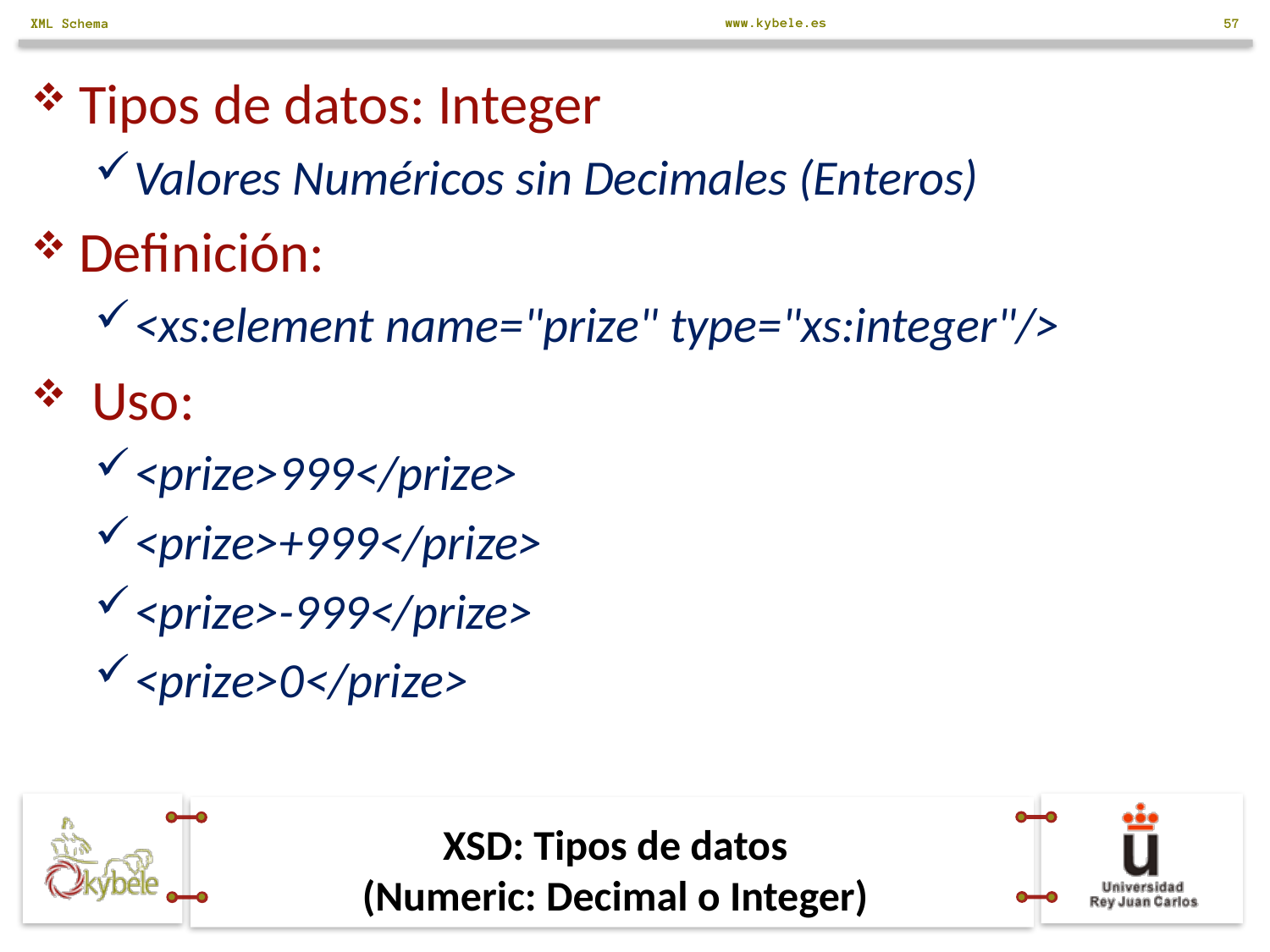

XML Schema
57
Tipos de datos: Integer
Valores Numéricos sin Decimales (Enteros)
Definición:
<xs:element name="prize" type="xs:integer"/>
 Uso:
<prize>999</prize>
<prize>+999</prize>
<prize>-999</prize>
<prize>0</prize>
# XSD: Tipos de datos (Numeric: Decimal o Integer)